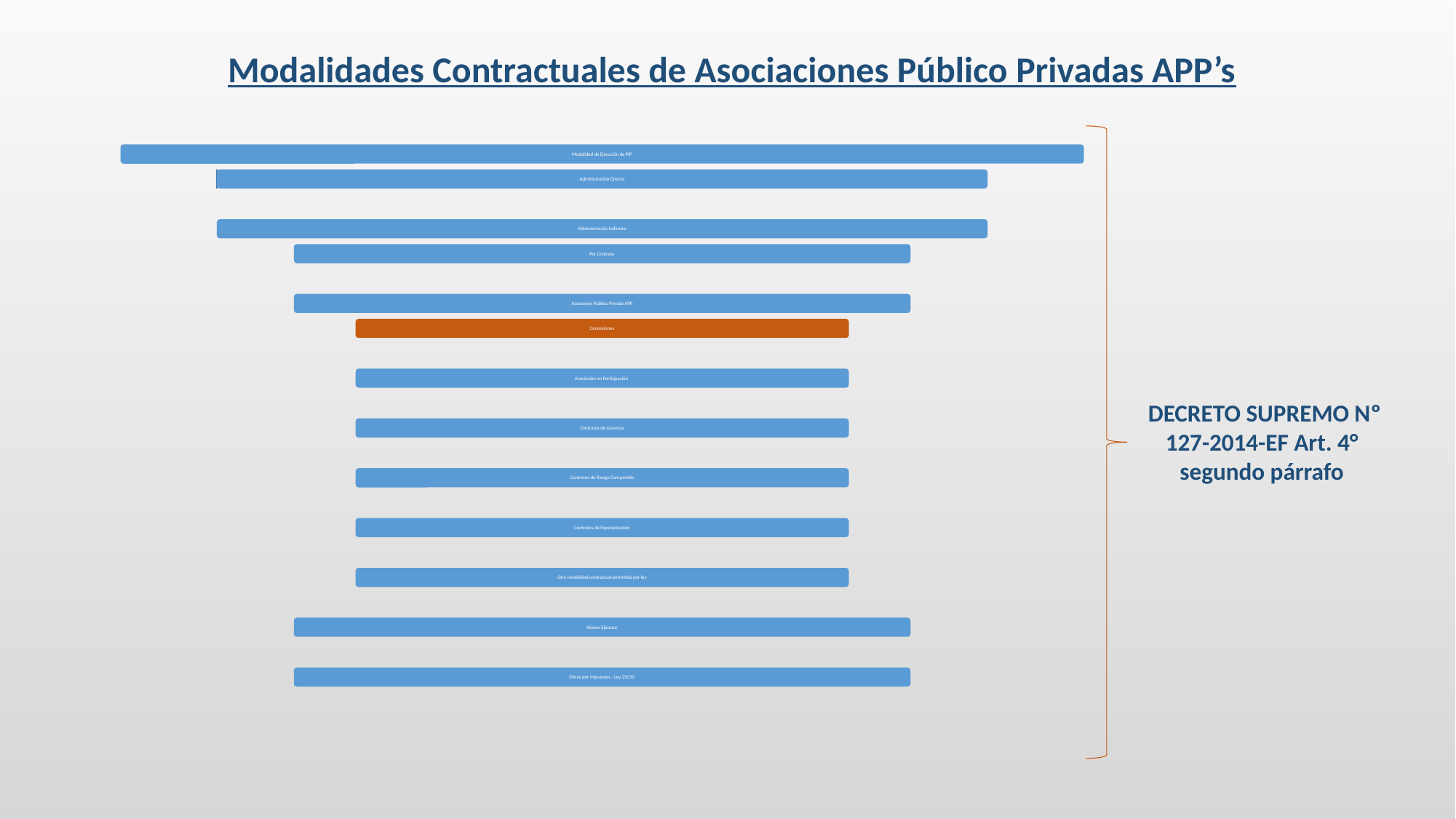

Modalidades Contractuales de Asociaciones Público Privadas APP’s

Modalidad de Ejecución de PIP
Administración Directa
Administración Indirecta
Por Contrata
Asociación Público Privada APP
Núcleo Ejecutor
Obras por Impuestos - Ley 29230
Concesiones
Asociación en Participación
Contratos de Gerencia
Contratos de Riesgo Compartido
Contratos de Especialización
Otra modalidad contractual permitida por ley
 DECRETO SUPREMO Nº 127-2014-EF Art. 4° segundo párrafo